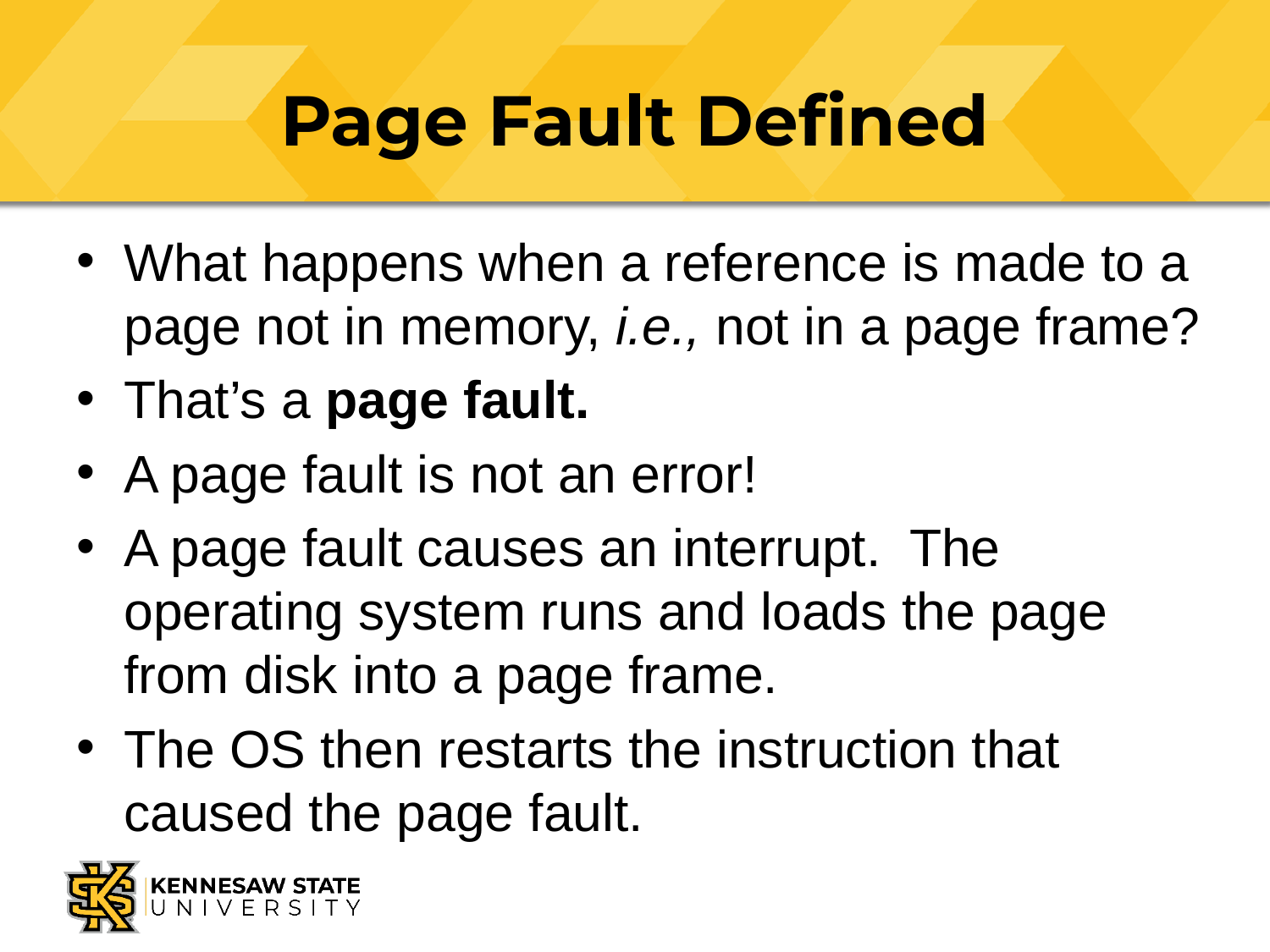

# Page Fault Defined
What happens when a reference is made to a page not in memory, i.e., not in a page frame?
That’s a page fault.
A page fault is not an error!
A page fault causes an interrupt.  The operating system runs and loads the page from disk into a page frame.
The OS then restarts the instruction that caused the page fault.